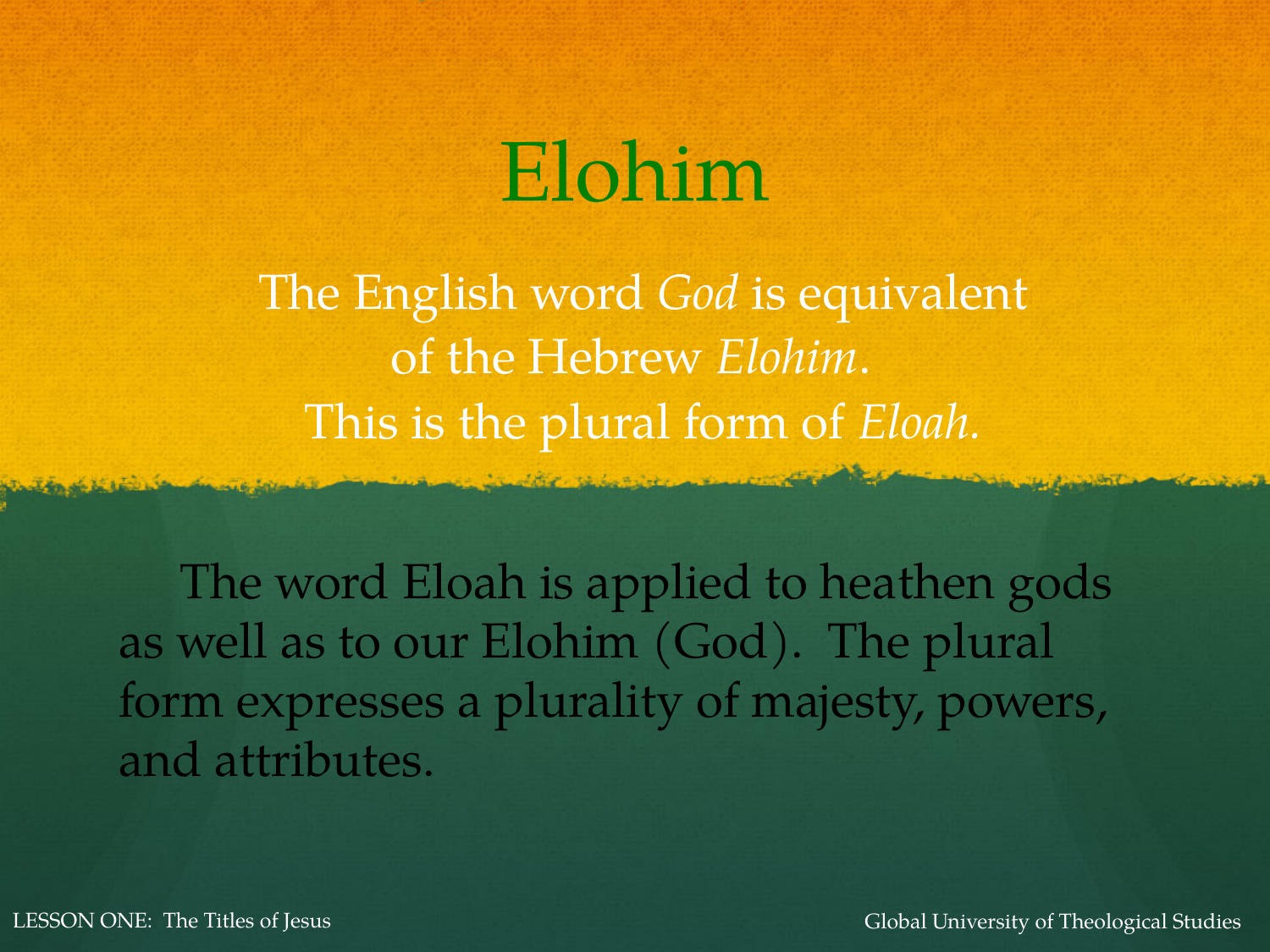

# Elohim
The English word God is equivalent
of the Hebrew Elohim.
This is the plural form of Eloah.
     The word Eloah is applied to heathen gods as well as to our Elohim (God).  The plural form expresses a plurality of majesty, powers, and attributes.
Global University of Theological Studies
LESSON ONE:  The Titles of Jesus